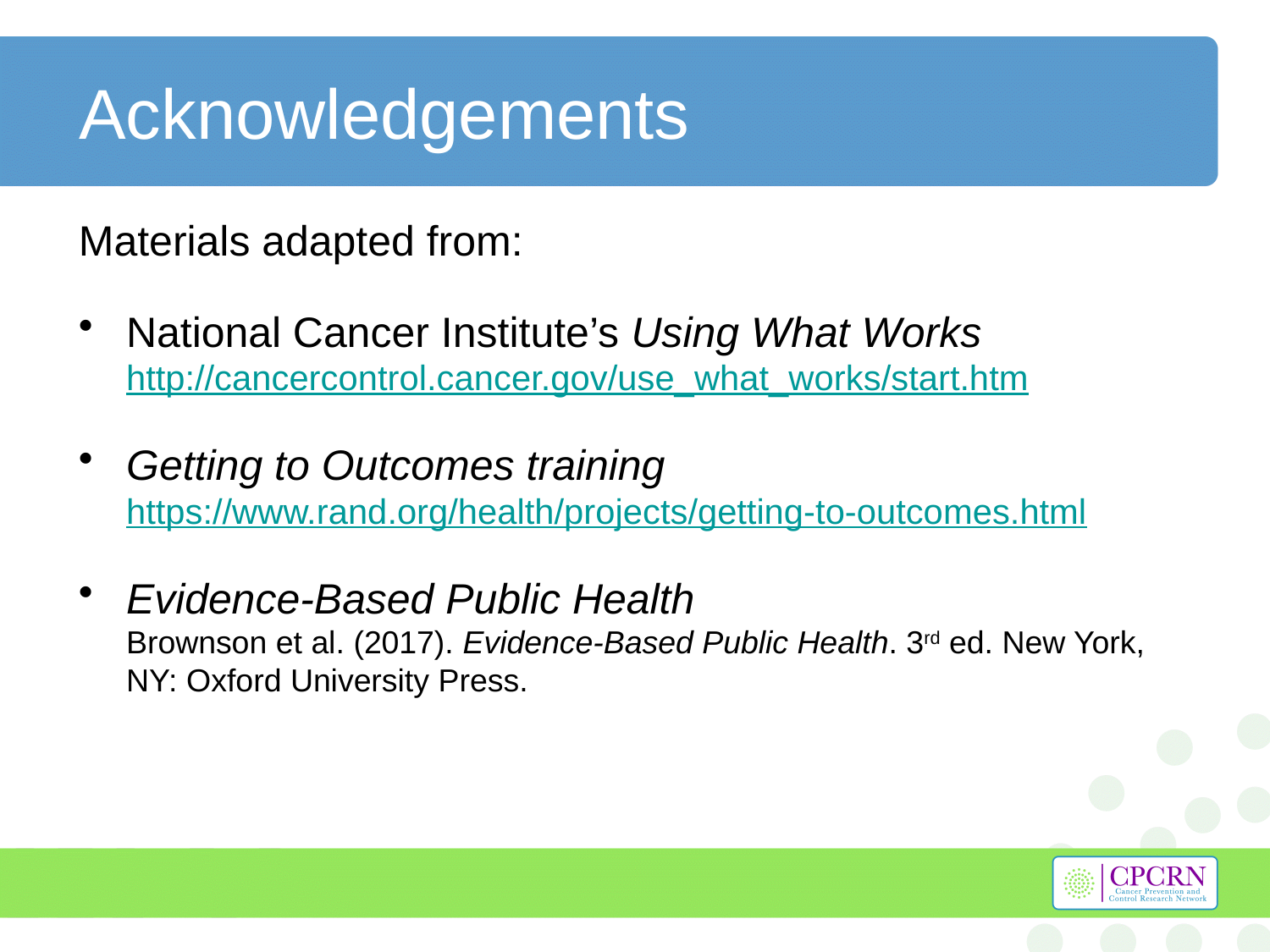

# Acknowledgements
Materials adapted from:
National Cancer Institute’s Using What Works
http://cancercontrol.cancer.gov/use_what_works/start.htm
Getting to Outcomes training
https://www.rand.org/health/projects/getting-to-outcomes.html
Evidence-Based Public Health
Brownson et al. (2017). Evidence-Based Public Health. 3rd ed. New York, NY: Oxford University Press.